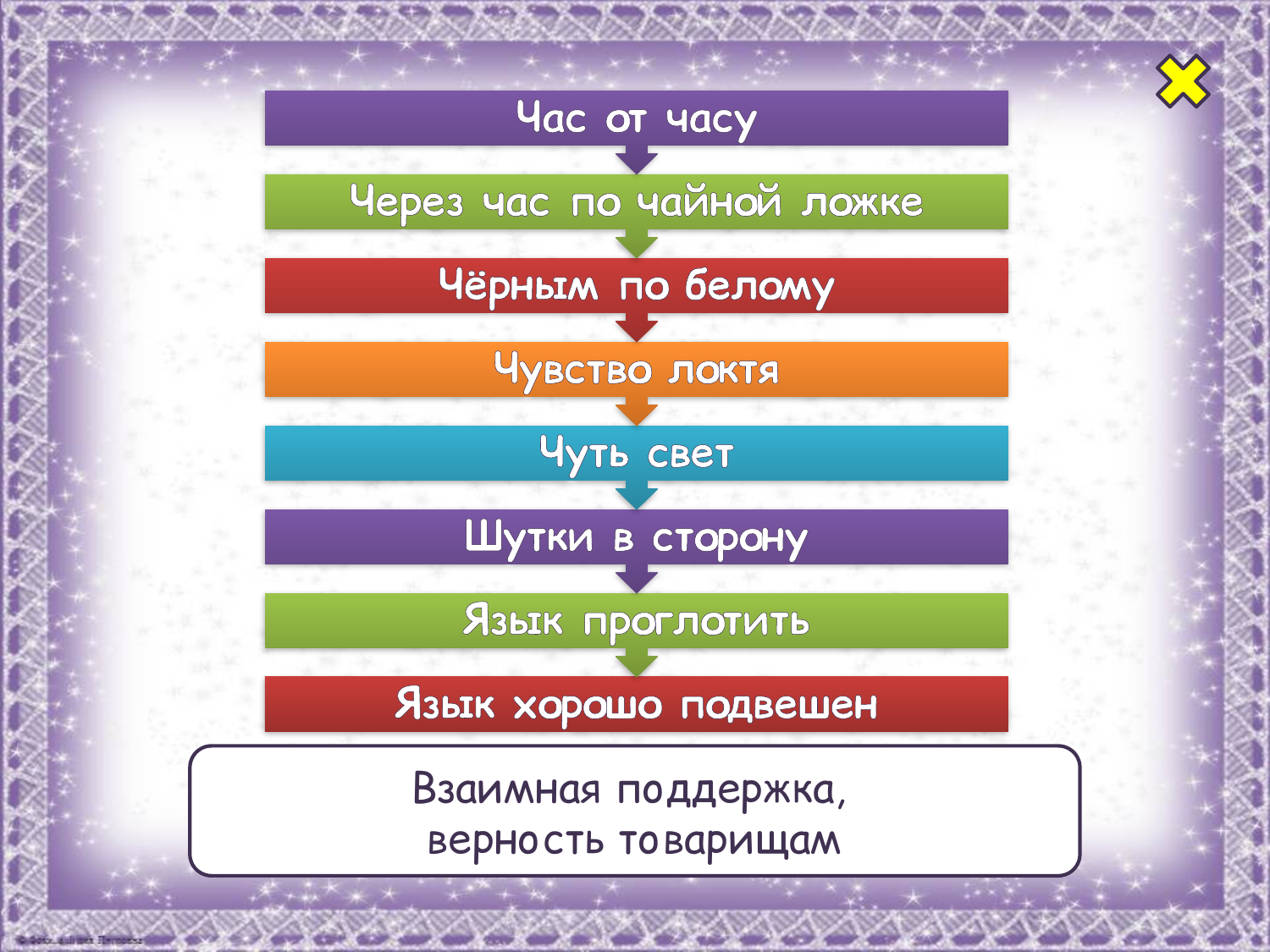

Язык хорошо подвешен
Язык проглотить
Шутки в сторону
Чуть свет
Чувство локтя
Чёрным по белому
Через час по чайной ложке
Час от часу

Взаимная поддержка,
верность товарищам